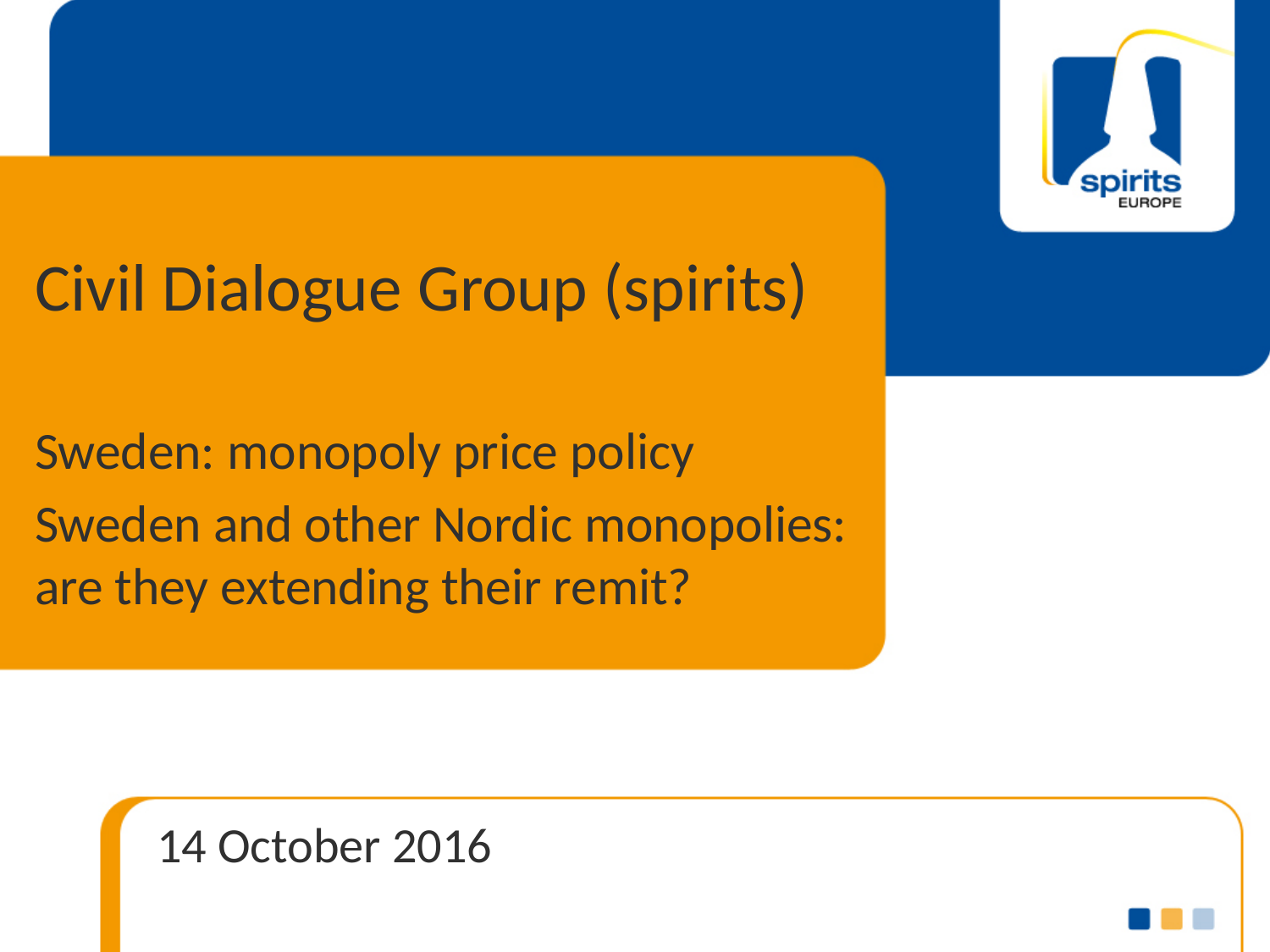

# Civil Dialogue Group (spirits)
Sweden: monopoly price policy
Sweden and other Nordic monopolies: are they extending their remit?
14 October 2016